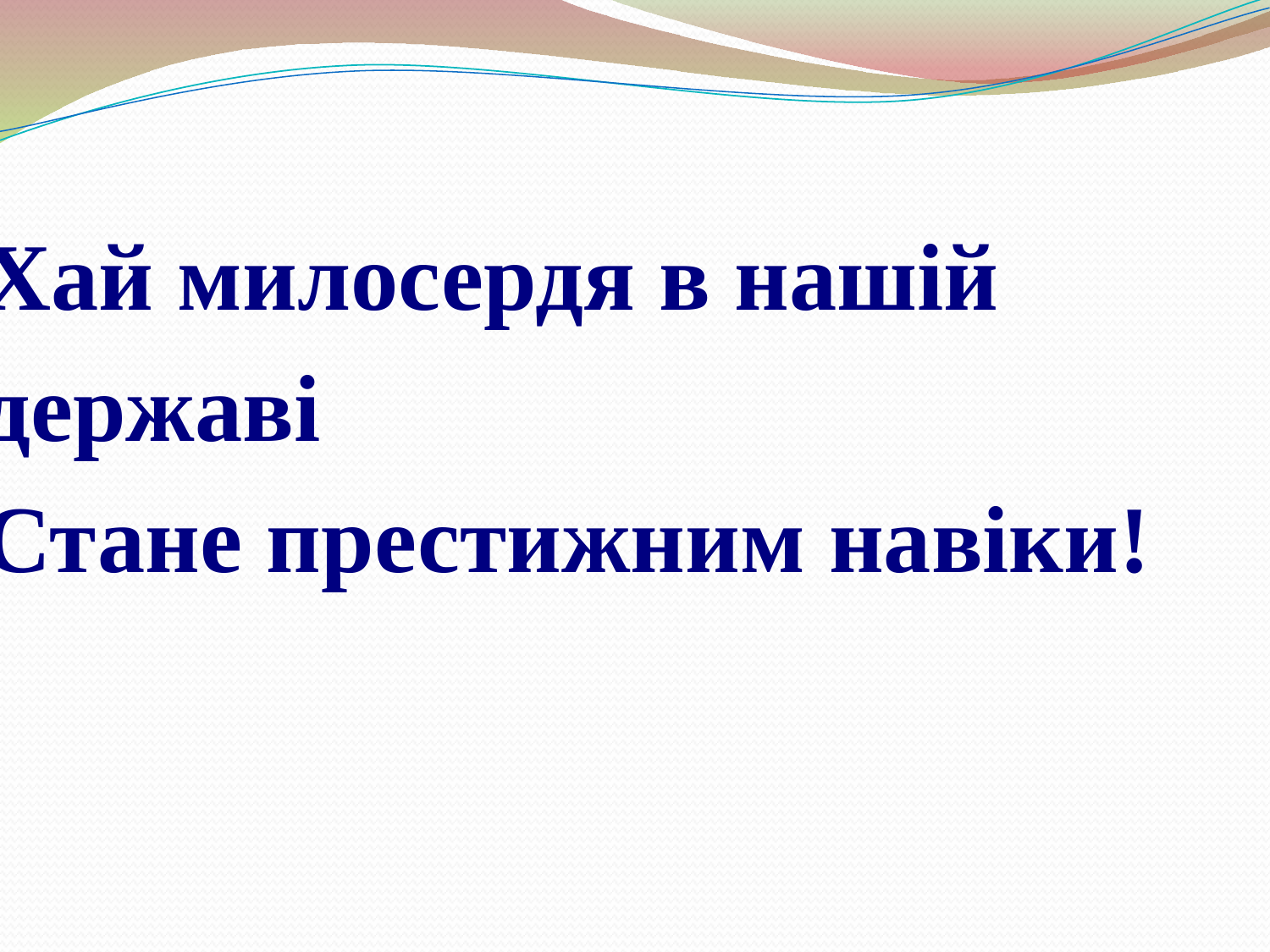

Хай милосердя в нашій державі
Стане престижним навіки!